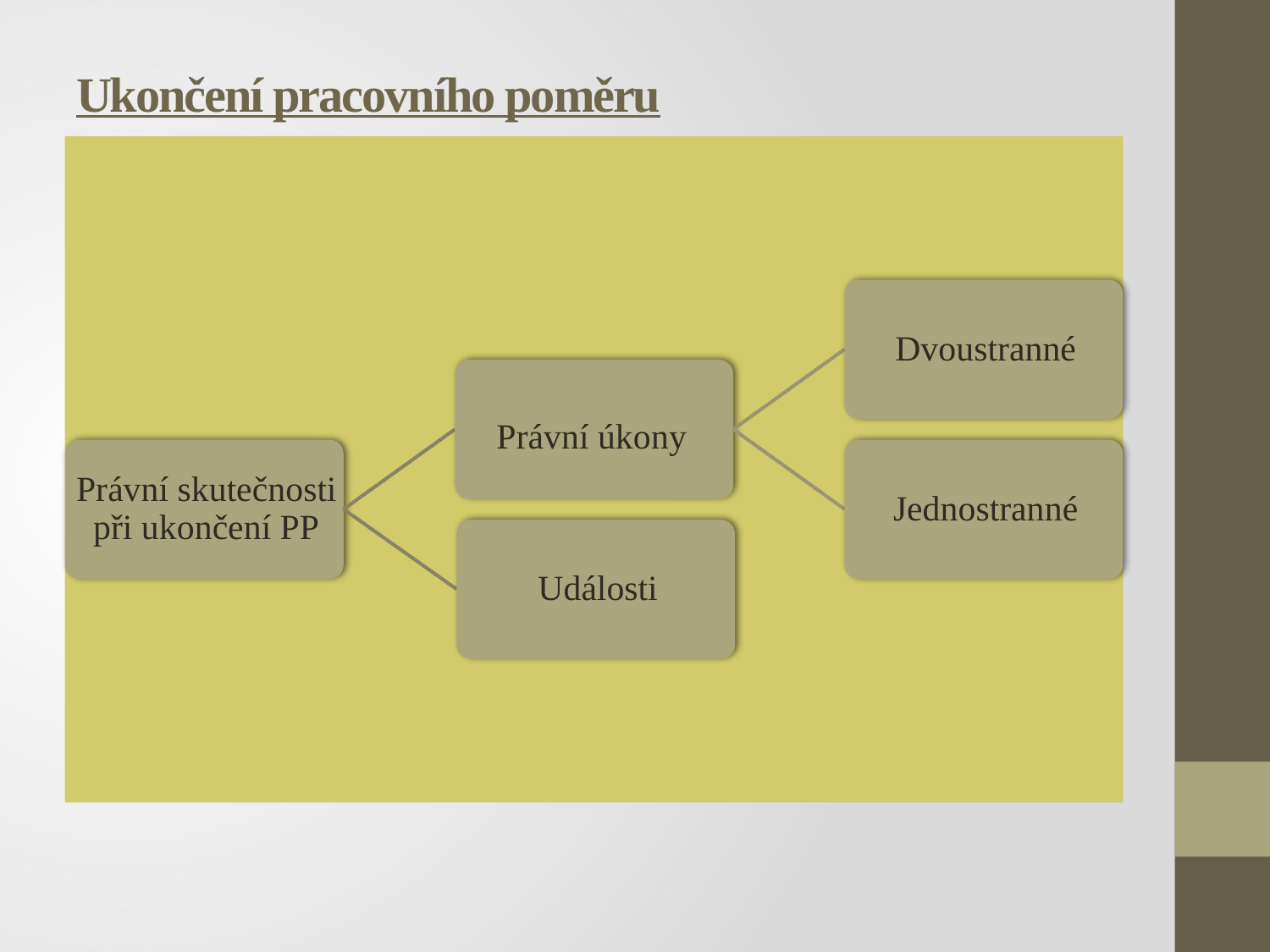

# Ukončení pracovního poměru
Právní skutečnosti při ukončení PP

Právní úkony

Dvoustranné

Jednostranné

Události